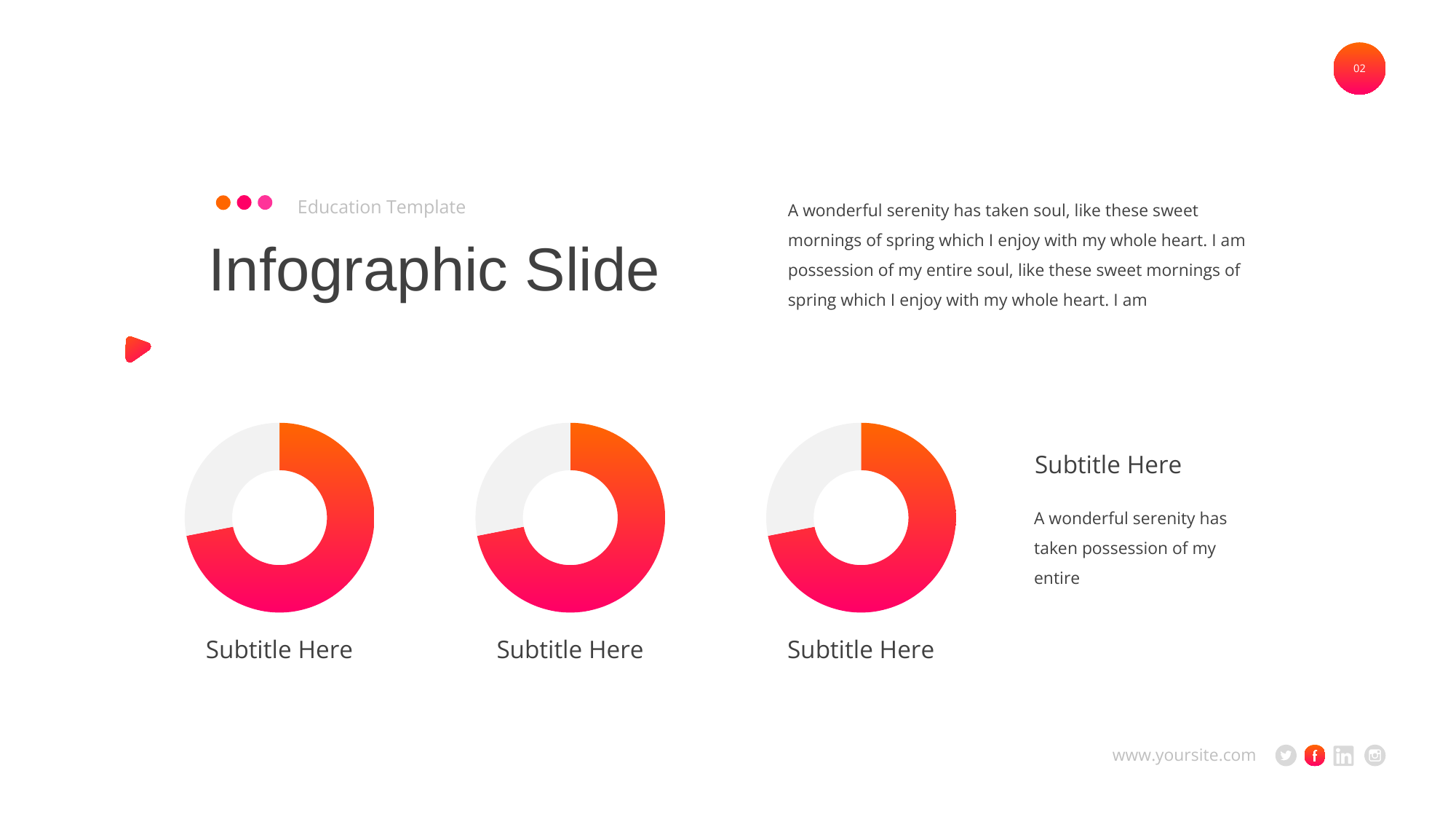

02
Education Template
A wonderful serenity has taken soul, like these sweet mornings of spring which I enjoy with my whole heart. I am possession of my entire soul, like these sweet mornings of spring which I enjoy with my whole heart. I am

Infographic Slide

### Chart

| Category | Sales |
|---|---|
| 1st Qtr | 8.2 |
| 2nd Qtr | 3.2 |

### Chart

| Category | Sales |
|---|---|
| 1st Qtr | 8.2 |
| 2nd Qtr | 3.2 |

### Chart

| Category | Sales |
|---|---|
| 1st Qtr | 8.2 |
| 2nd Qtr | 3.2 |
Subtitle Here
A wonderful serenity has taken possession of my entire
Subtitle Here
Subtitle Here
Subtitle Here
www.yoursite.com